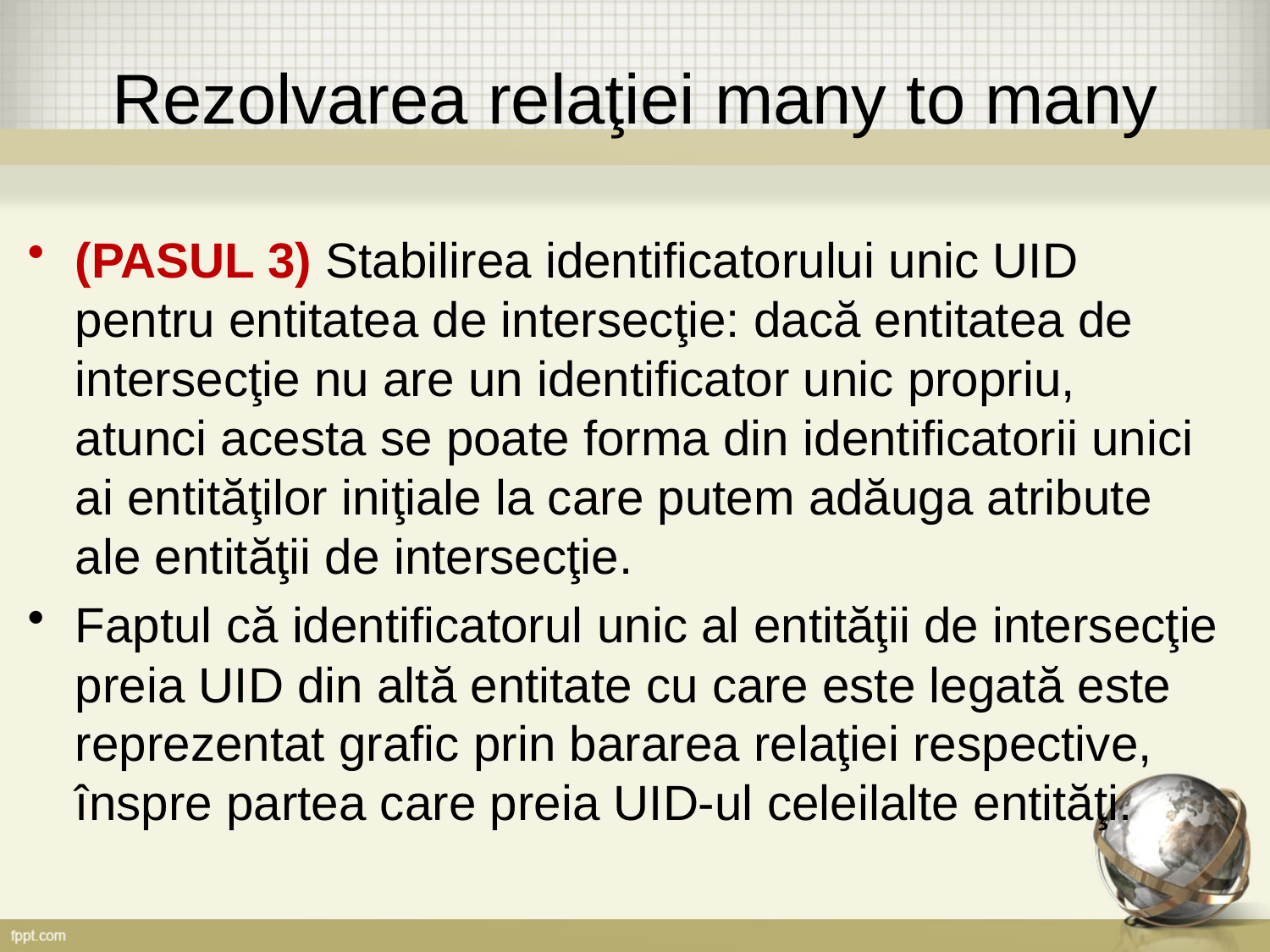

# Rezolvarea relaţiei many to many
(PASUL 3) Stabilirea identificatorului unic UID pentru entitatea de intersecţie: dacă entitatea de intersecţie nu are un identificator unic propriu, atunci acesta se poate forma din identificatorii unici ai entităţilor iniţiale la care putem adăuga atribute ale entităţii de intersecţie.
Faptul că identificatorul unic al entităţii de intersecţie preia UID din altă entitate cu care este legată este reprezentat grafic prin bararea relaţiei respective, înspre partea care preia UID-ul celeilalte entităţi.